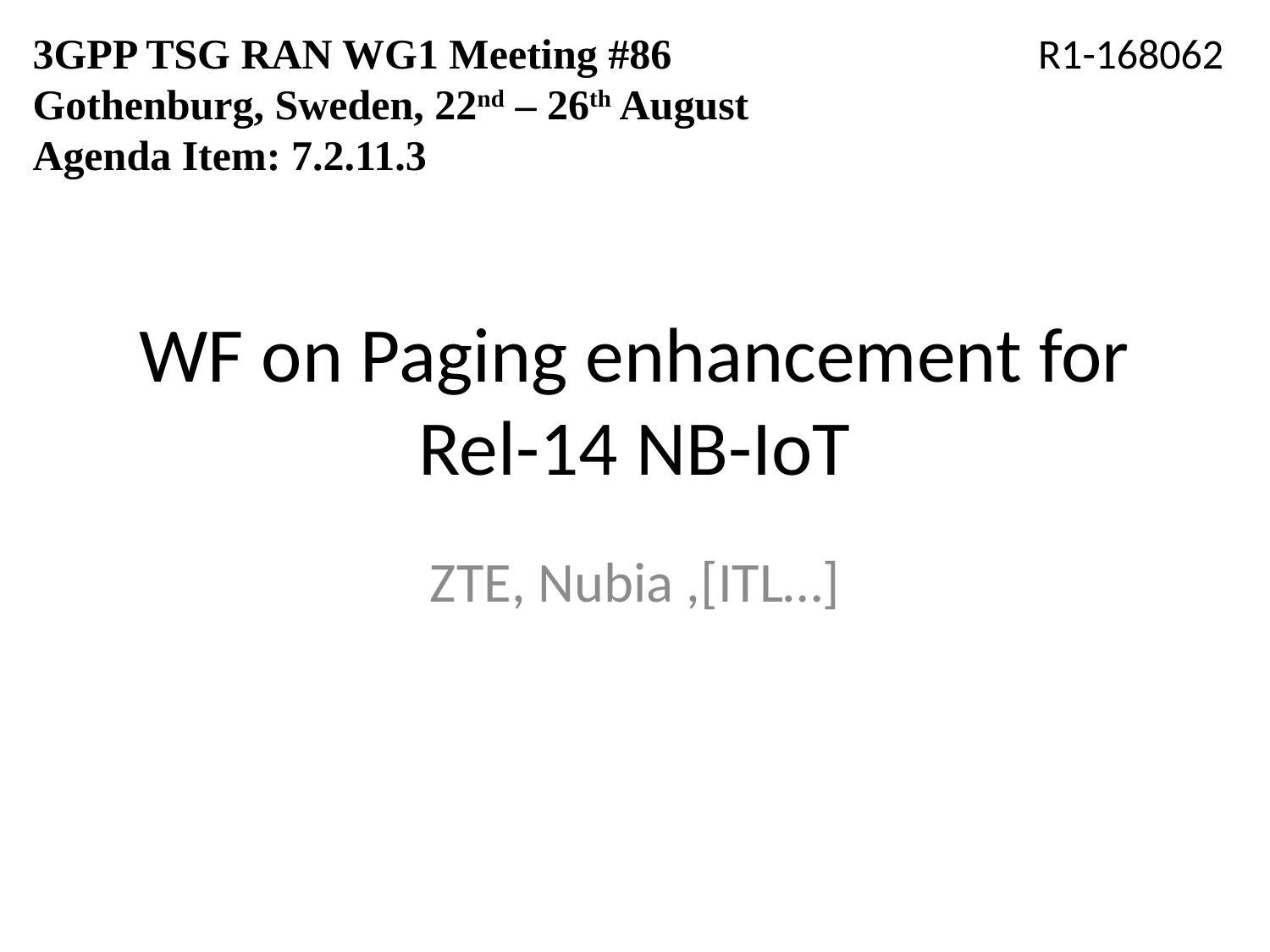

3GPP TSG RAN WG1 Meeting #86		           R1-168062
Gothenburg, Sweden, 22nd – 26th August
Agenda Item: 7.2.11.3

# WF on Paging enhancement for Rel-14 NB-IoT
ZTE, Nubia ,[ITL…]